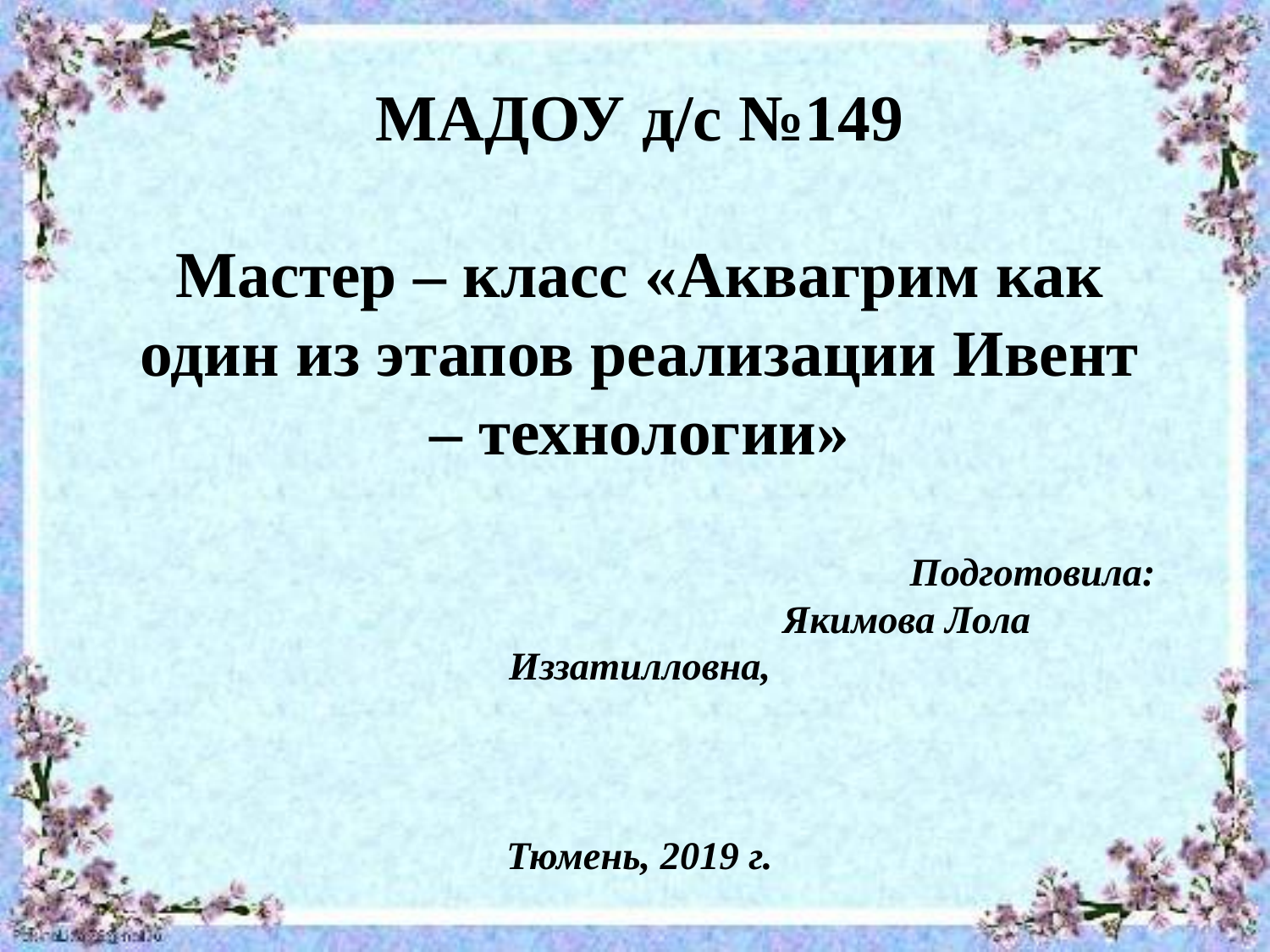

# МАДОУ д/с №149 Мастер – класс «Аквагрим как один из этапов реализации Ивент – технологии» Подготовила: Якимова Лола Иззатилловна, Тюмень, 2019 г.